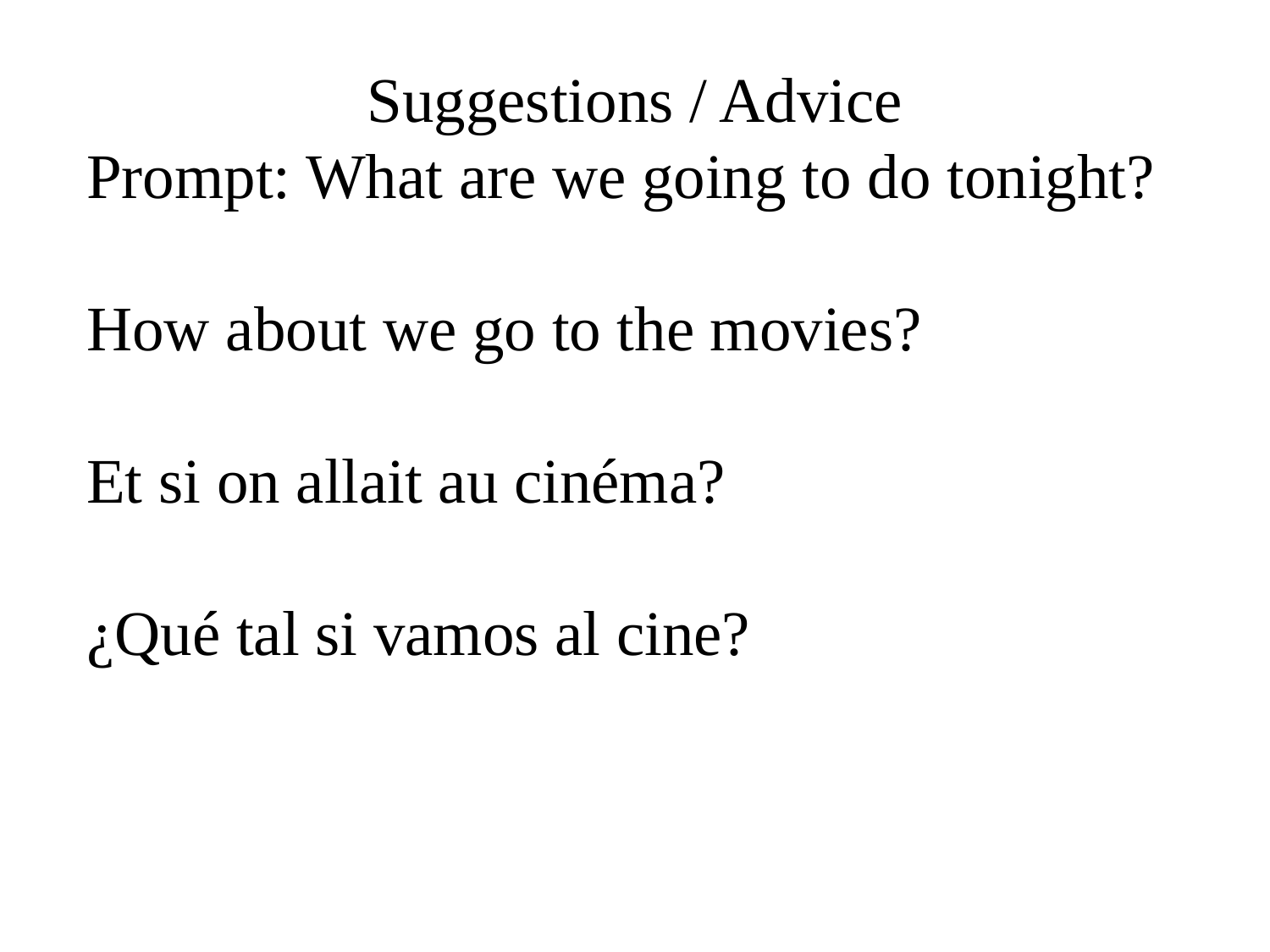

Suggestions / Advice
Prompt: What are we going to do tonight?

How about we go to the movies?

Et si on allait au cinéma?

¿Qué tal si vamos al cine?